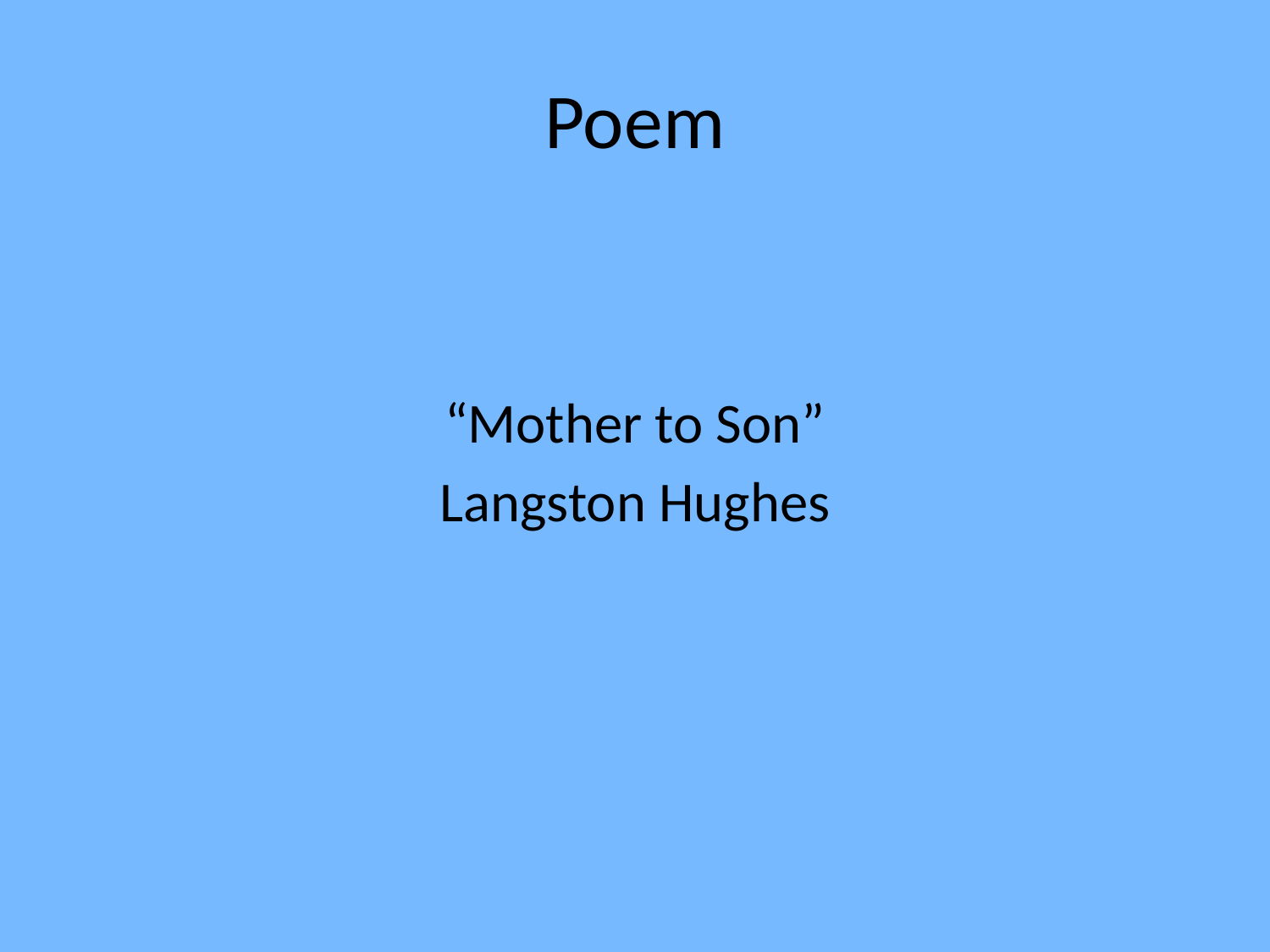

# Poem

“Mother to Son”
Langston Hughes